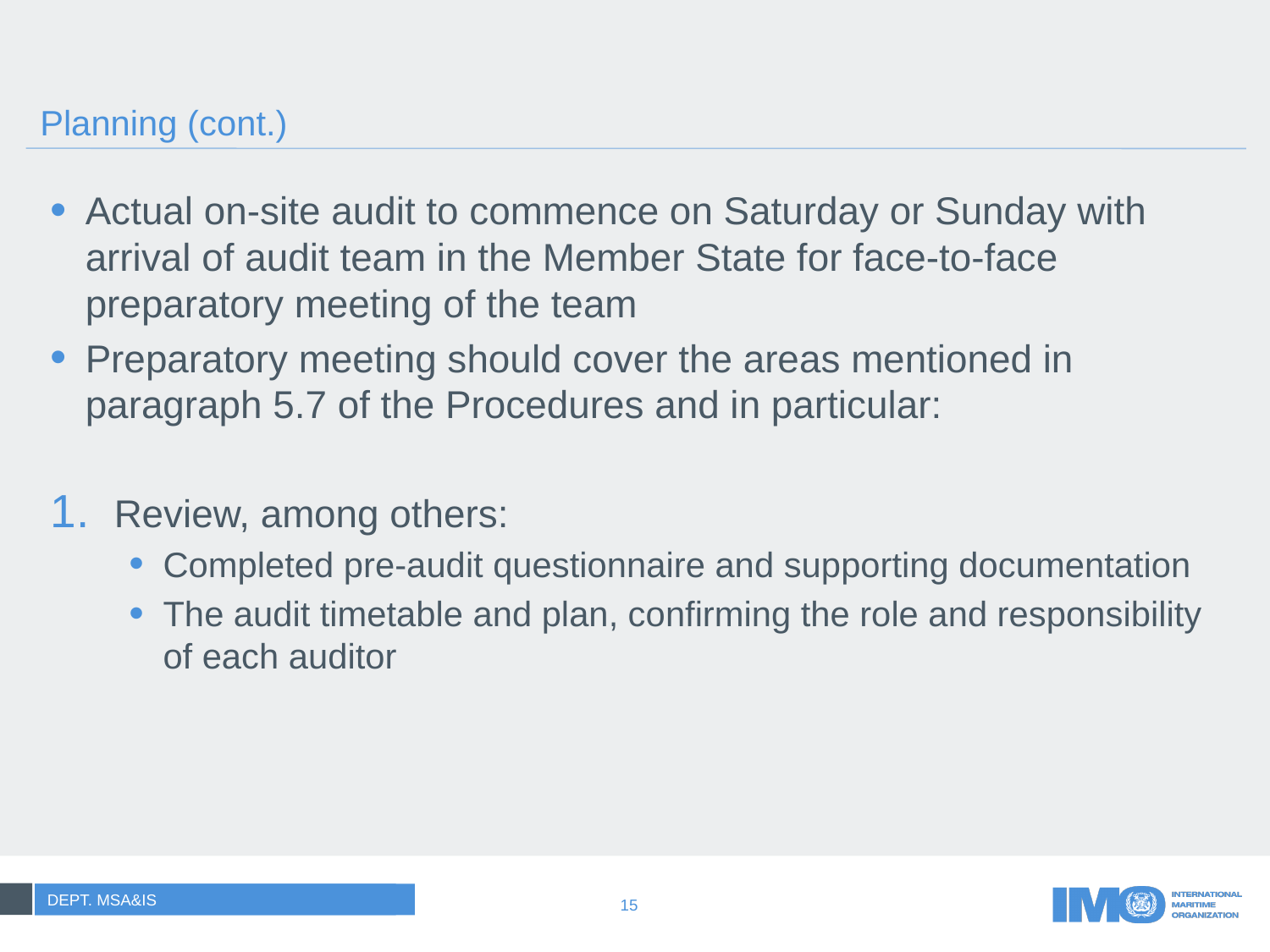

# Planning (cont.)
Actual on-site audit to commence on Saturday or Sunday with arrival of audit team in the Member State for face-to-face preparatory meeting of the team
Preparatory meeting should cover the areas mentioned in paragraph 5.7 of the Procedures and in particular:

Review, among others:
Completed pre-audit questionnaire and supporting documentation
The audit timetable and plan, confirming the role and responsibility of each auditor